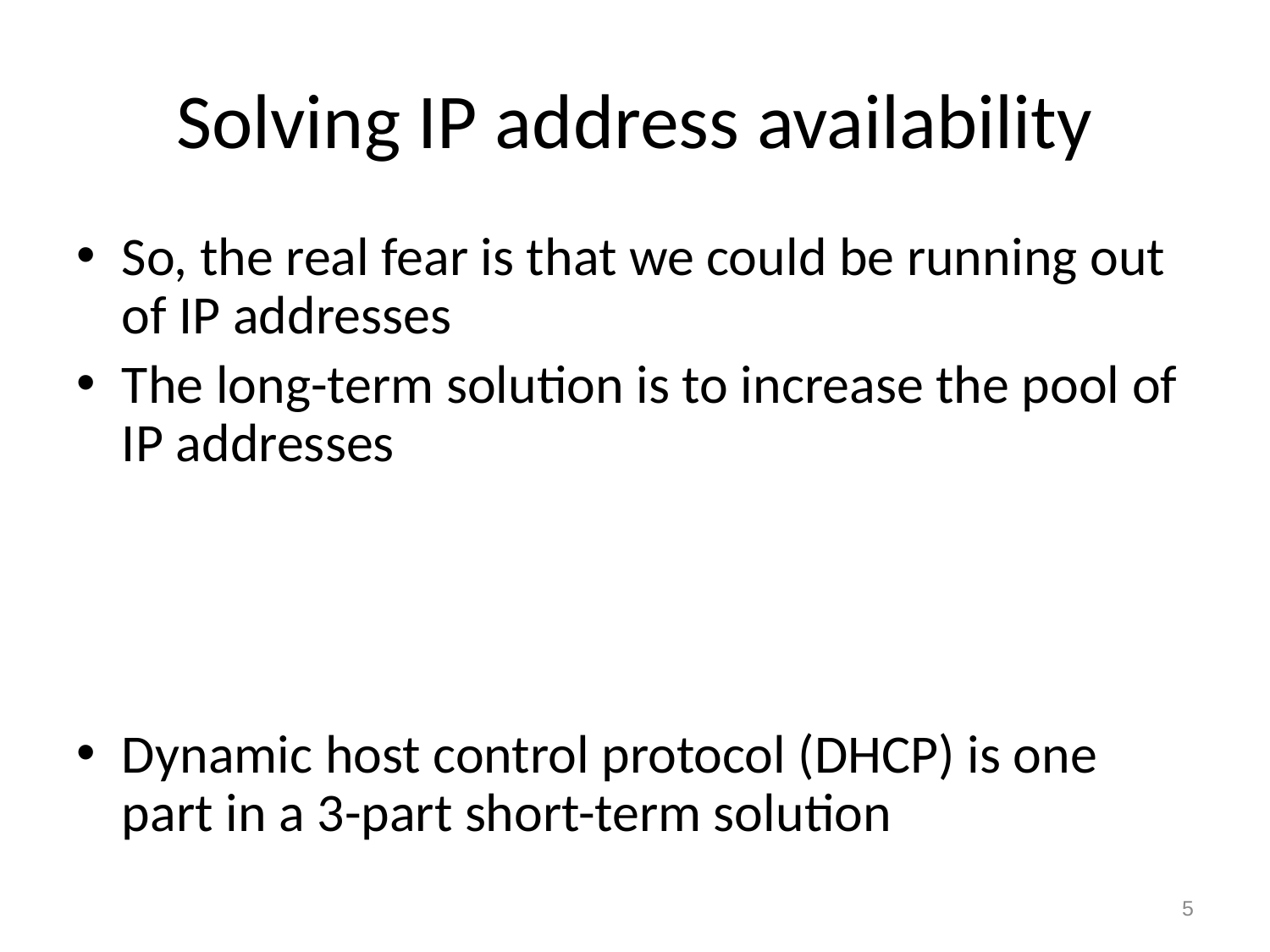

# Solving IP address availability
So, the real fear is that we could be running out of IP addresses
The long-term solution is to increase the pool of IP addresses

Dynamic host control protocol (DHCP) is one part in a 3-part short-term solution
5